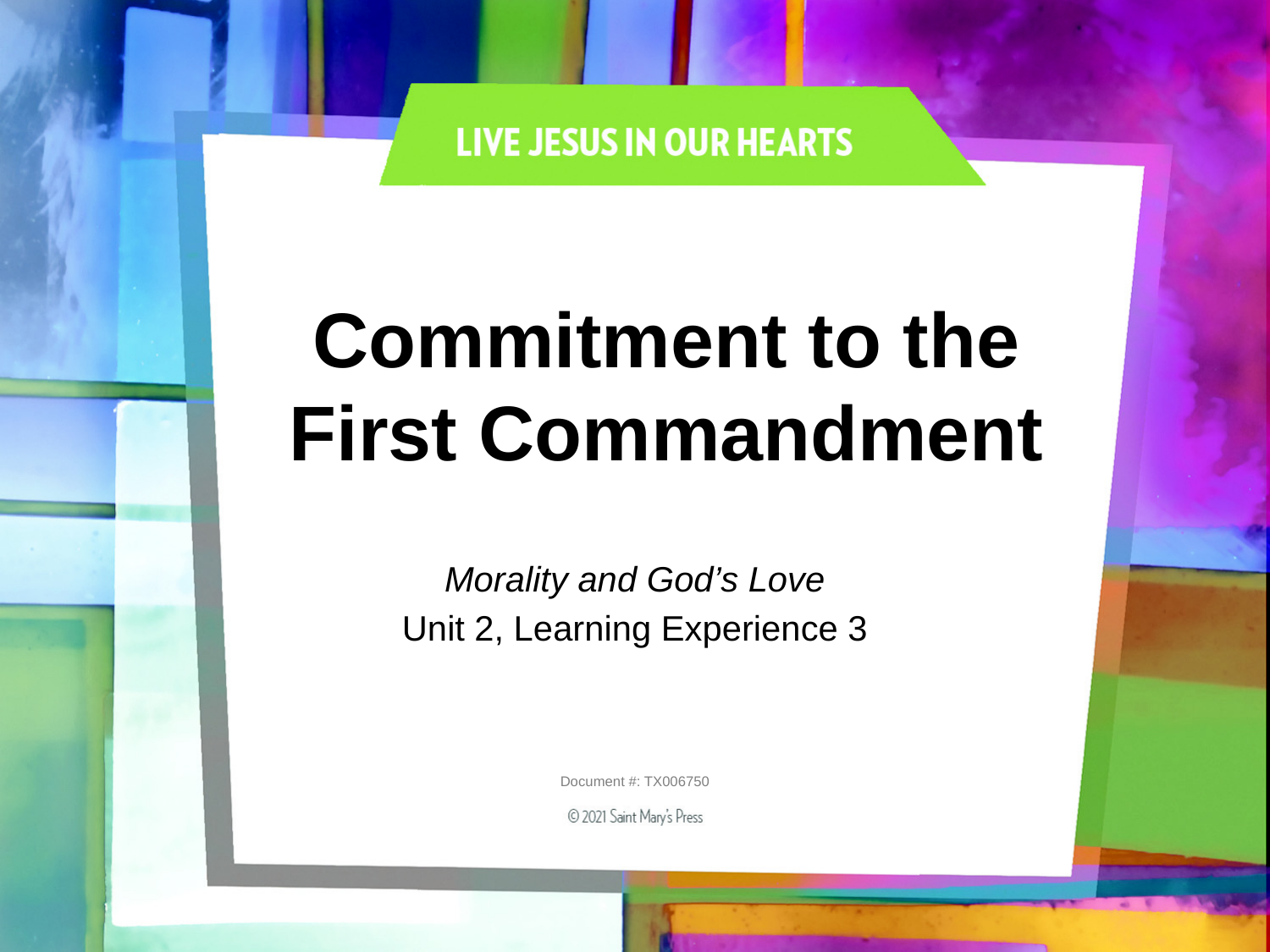

# Commitment to the First Commandment
Morality and God’s Love
Unit 2, Learning Experience 3
Document #: TX006750